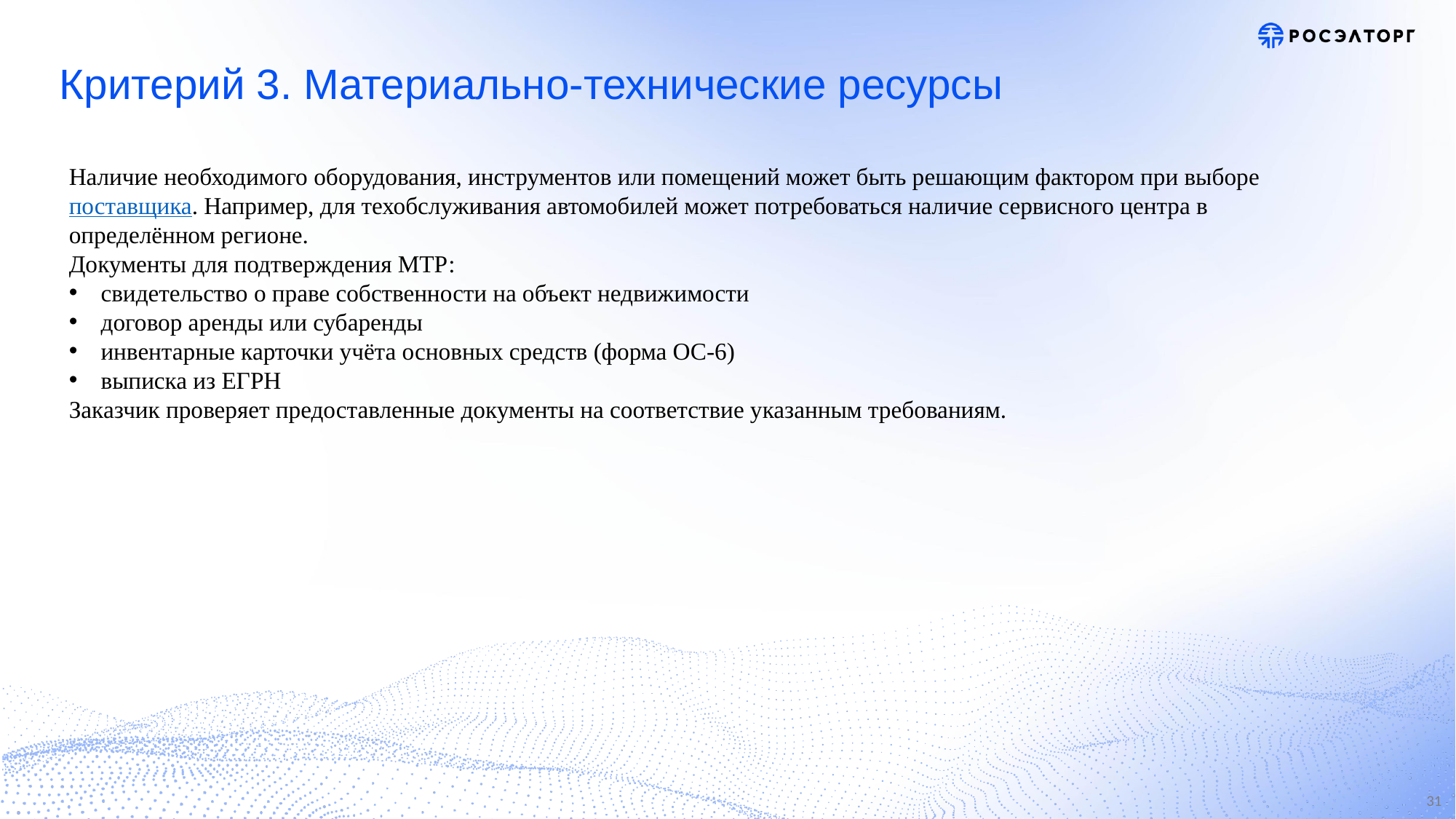

# Критерий 3. Материально-технические ресурсы
Наличие необходимого оборудования, инструментов или помещений может быть решающим фактором при выборе поставщика. Например, для техобслуживания автомобилей может потребоваться наличие сервисного центра в определённом регионе.
Документы для подтверждения МТР:
свидетельство о праве собственности на объект недвижимости
договор аренды или субаренды
инвентарные карточки учёта основных средств (форма ОС-6)
выписка из ЕГРН
Заказчик проверяет предоставленные документы на соответствие указанным требованиям.